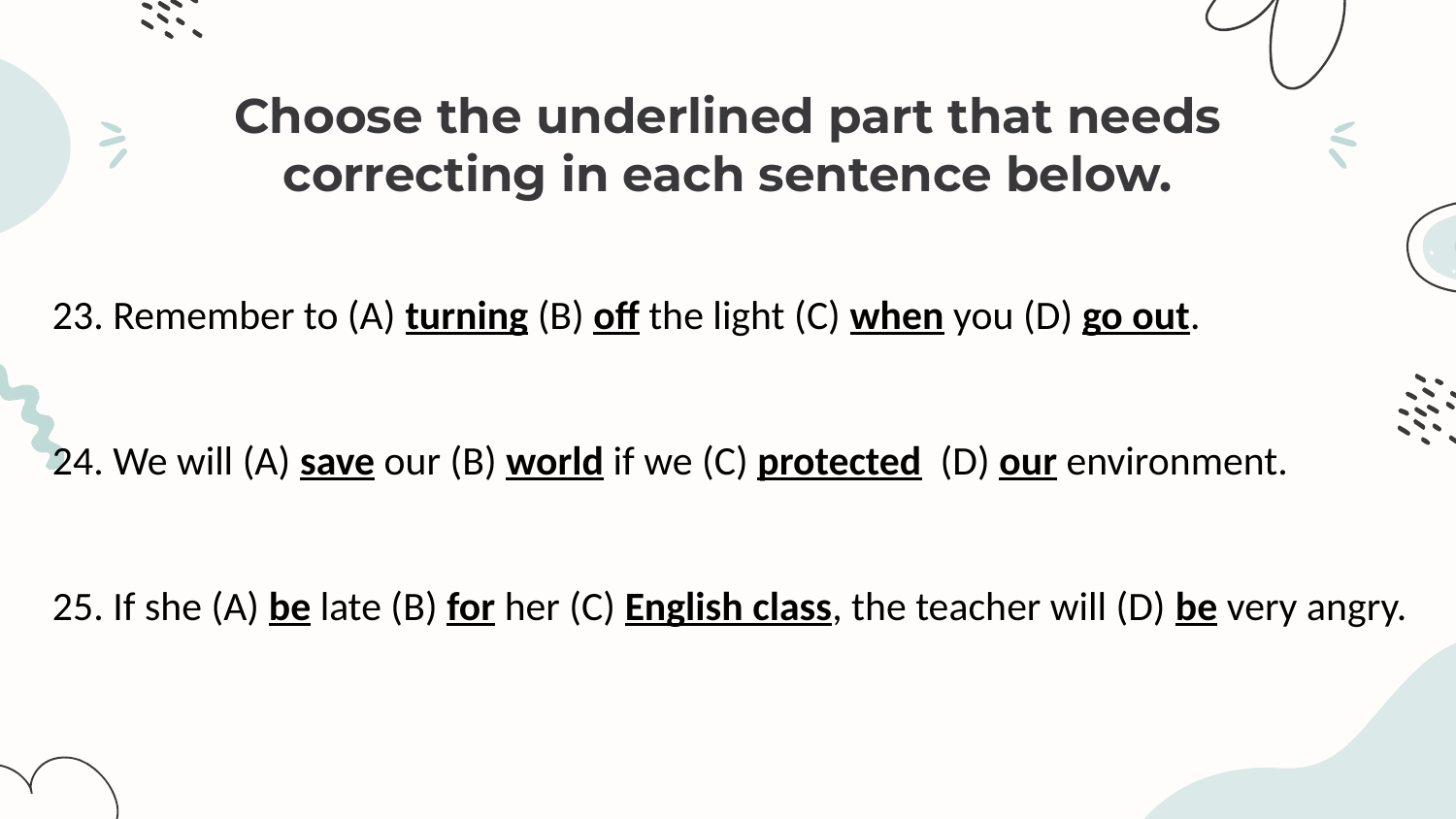

# Choose the underlined part that needs correcting in each sentence below.
23. Remember to (A) turning (B) off the light (C) when you (D) go out.

24. We will (A) save our (B) world if we (C) protected  (D) our environment.

25. If she (A) be late (B) for her (C) English class, the teacher will (D) be very angry.